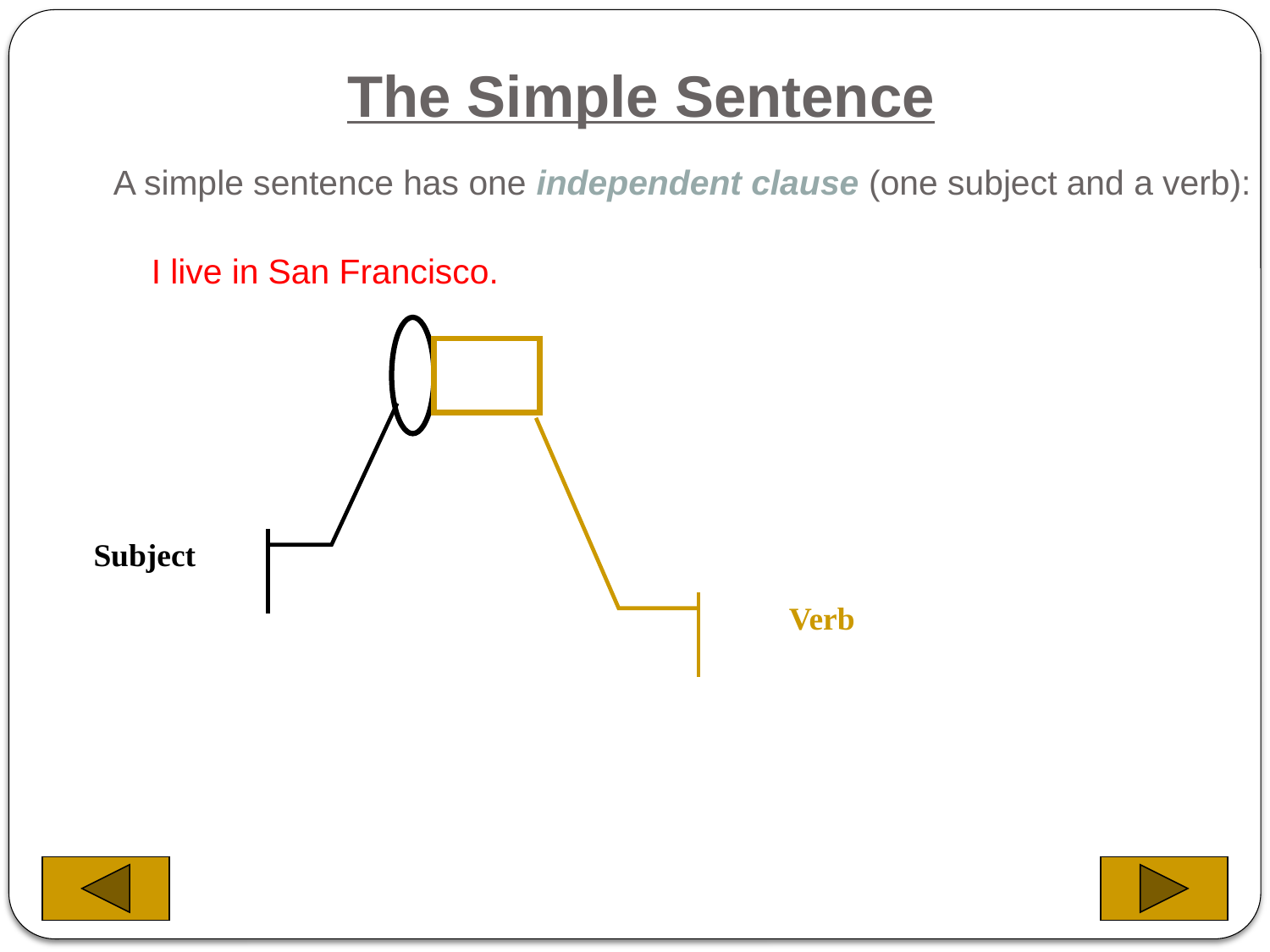

# The Simple Sentence
	A simple sentence has one independent clause (one subject and a verb):

			    I live in San Francisco.

Subject
Verb